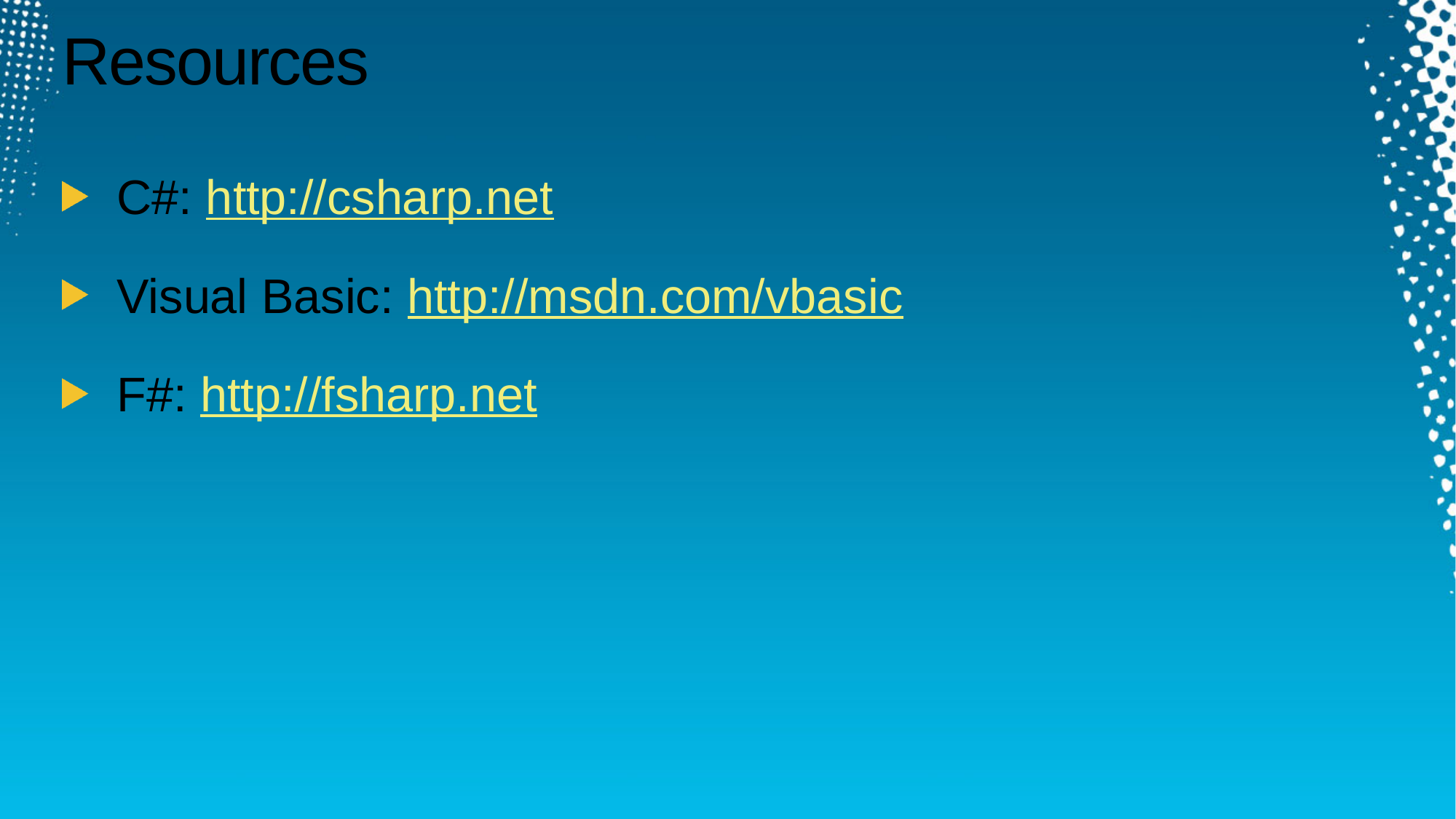

# Resources
C#: http://csharp.net
Visual Basic: http://msdn.com/vbasic
F#: http://fsharp.net